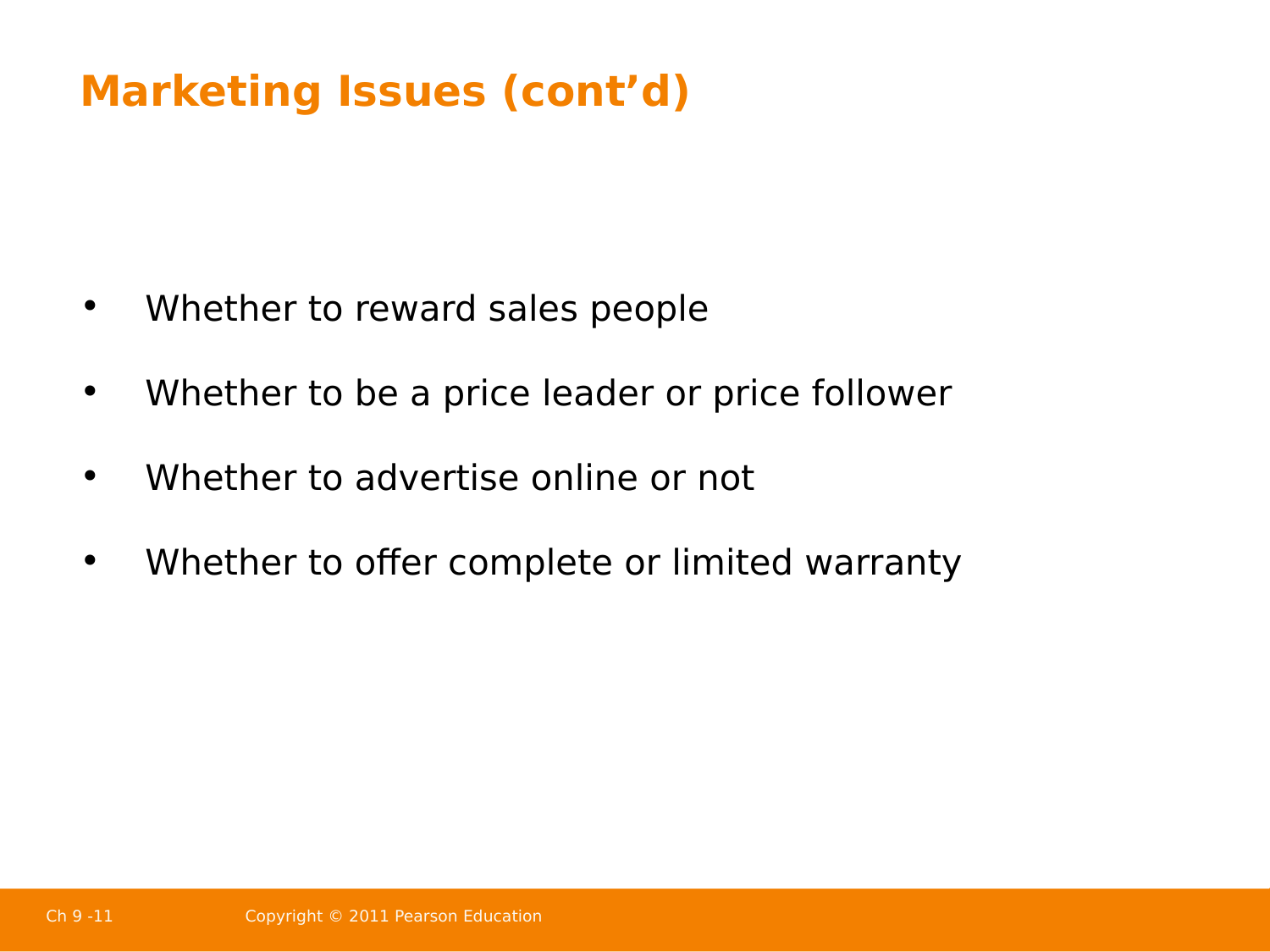

Marketing Issues (cont’d)
Whether to reward sales people

Whether to be a price leader or price follower

Whether to advertise online or not

Whether to offer complete or limited warranty
Ch 9 -11
Copyright © 2011 Pearson Education